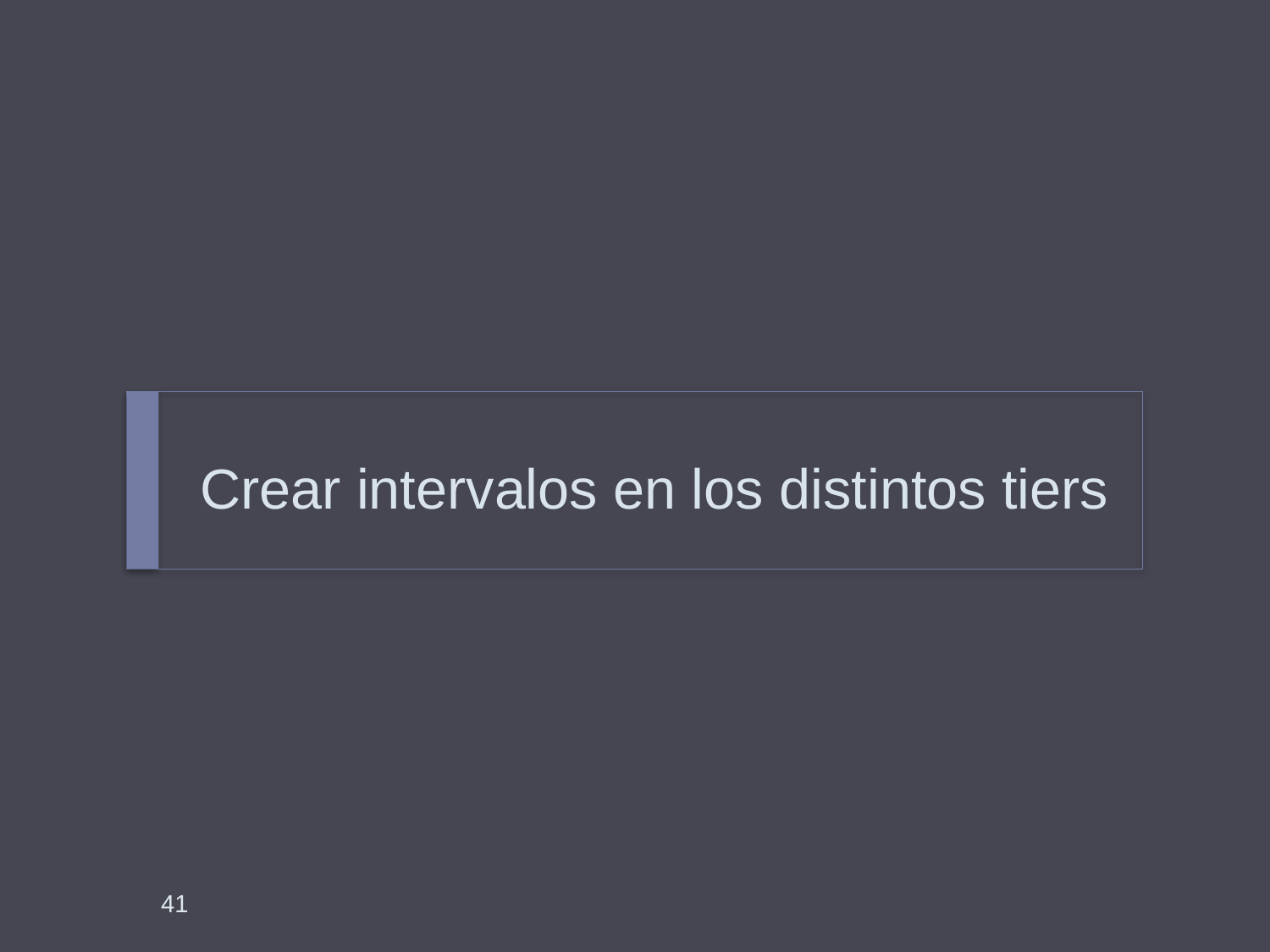

# Crear intervalos en los distintos tiers
41